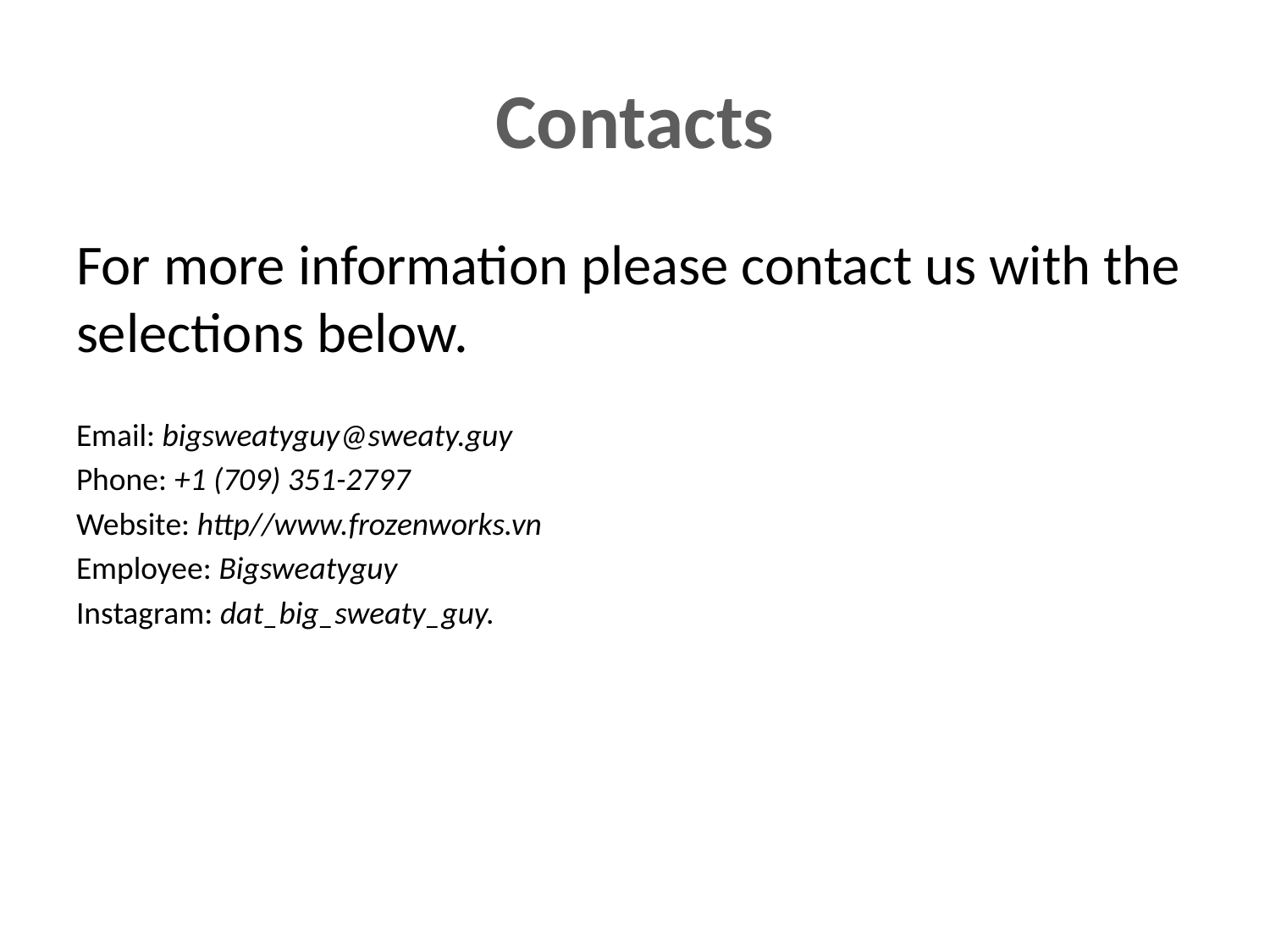

# Contacts
For more information please contact us with the selections below.

Email: bigsweatyguy@sweaty.guy
Phone: +1 (709) 351-2797
Website: http//www.frozenworks.vn
Employee: Bigsweatyguy
Instagram: dat_big_sweaty_guy.